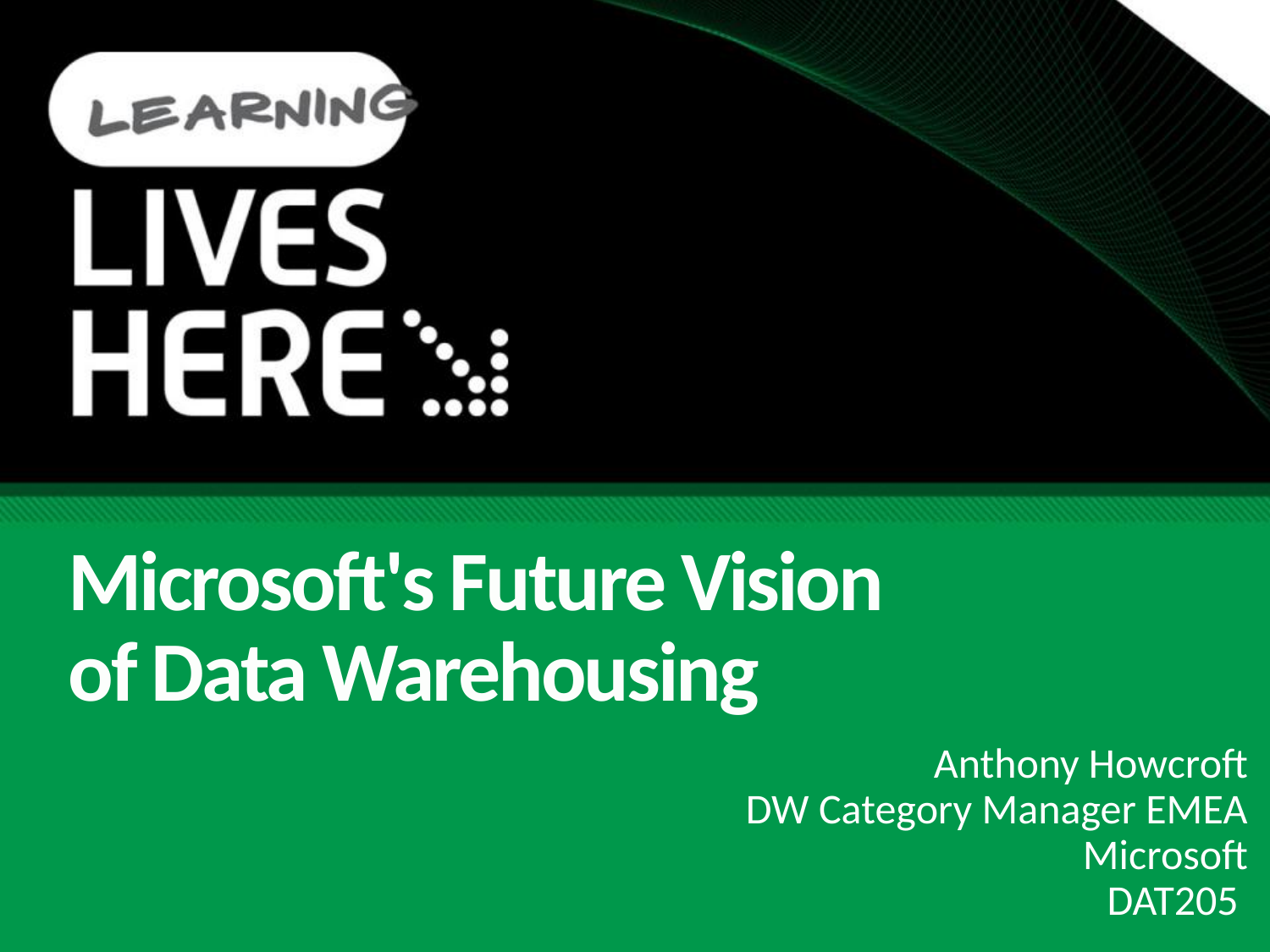

# Microsoft's Future Vision of Data Warehousing
Anthony Howcroft
DW Category Manager EMEA
Microsoft
DAT205